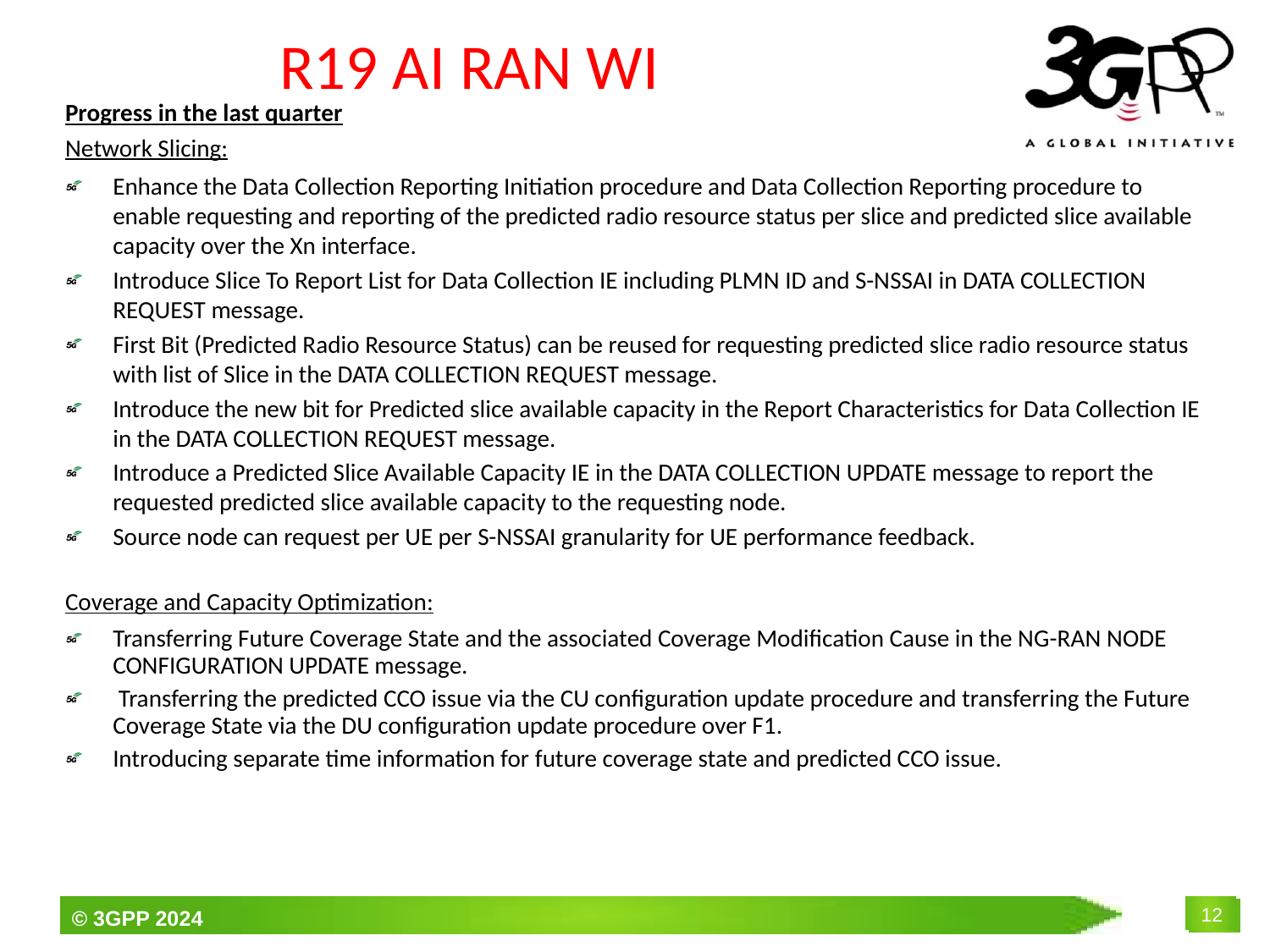

# R19 AI RAN WI
Progress in the last quarter
Network Slicing:
Enhance the Data Collection Reporting Initiation procedure and Data Collection Reporting procedure to enable requesting and reporting of the predicted radio resource status per slice and predicted slice available capacity over the Xn interface.
Introduce Slice To Report List for Data Collection IE including PLMN ID and S-NSSAI in DATA COLLECTION REQUEST message.
First Bit (Predicted Radio Resource Status) can be reused for requesting predicted slice radio resource status with list of Slice in the DATA COLLECTION REQUEST message.
Introduce the new bit for Predicted slice available capacity in the Report Characteristics for Data Collection IE in the DATA COLLECTION REQUEST message.
Introduce a Predicted Slice Available Capacity IE in the DATA COLLECTION UPDATE message to report the requested predicted slice available capacity to the requesting node.
Source node can request per UE per S-NSSAI granularity for UE performance feedback.

Coverage and Capacity Optimization:
Transferring Future Coverage State and the associated Coverage Modification Cause in the NG-RAN NODE CONFIGURATION UPDATE message.
 Transferring the predicted CCO issue via the CU configuration update procedure and transferring the Future Coverage State via the DU configuration update procedure over F1.
Introducing separate time information for future coverage state and predicted CCO issue.

12